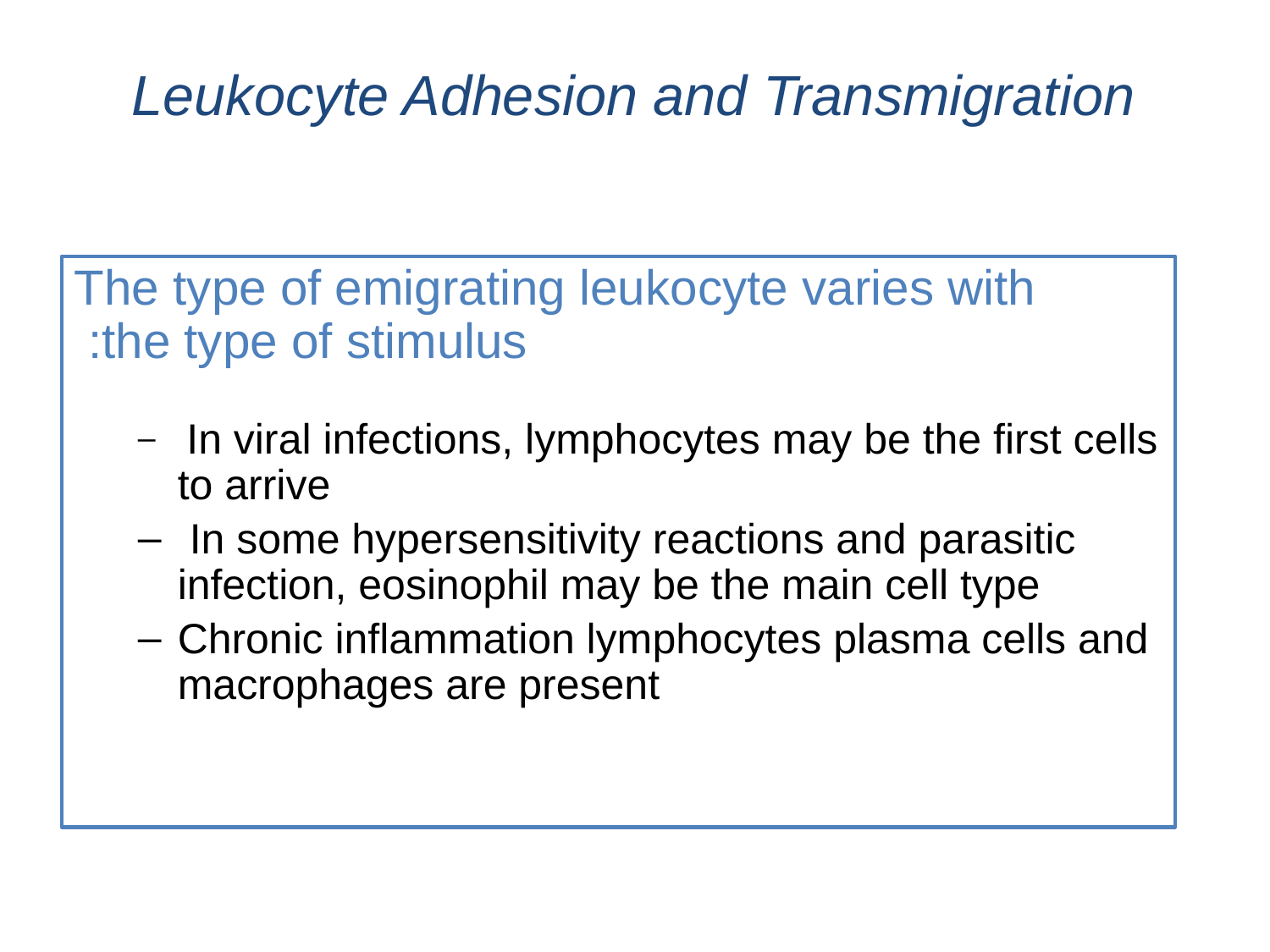

Leukocyte Adhesion and Transmigration
The type of emigrating leukocyte varies with the type of stimulus:

 In viral infections, lymphocytes may be the first cells to arrive
 In some hypersensitivity reactions and parasitic infection, eosinophil may be the main cell type
Chronic inflammation lymphocytes plasma cells and macrophages are present